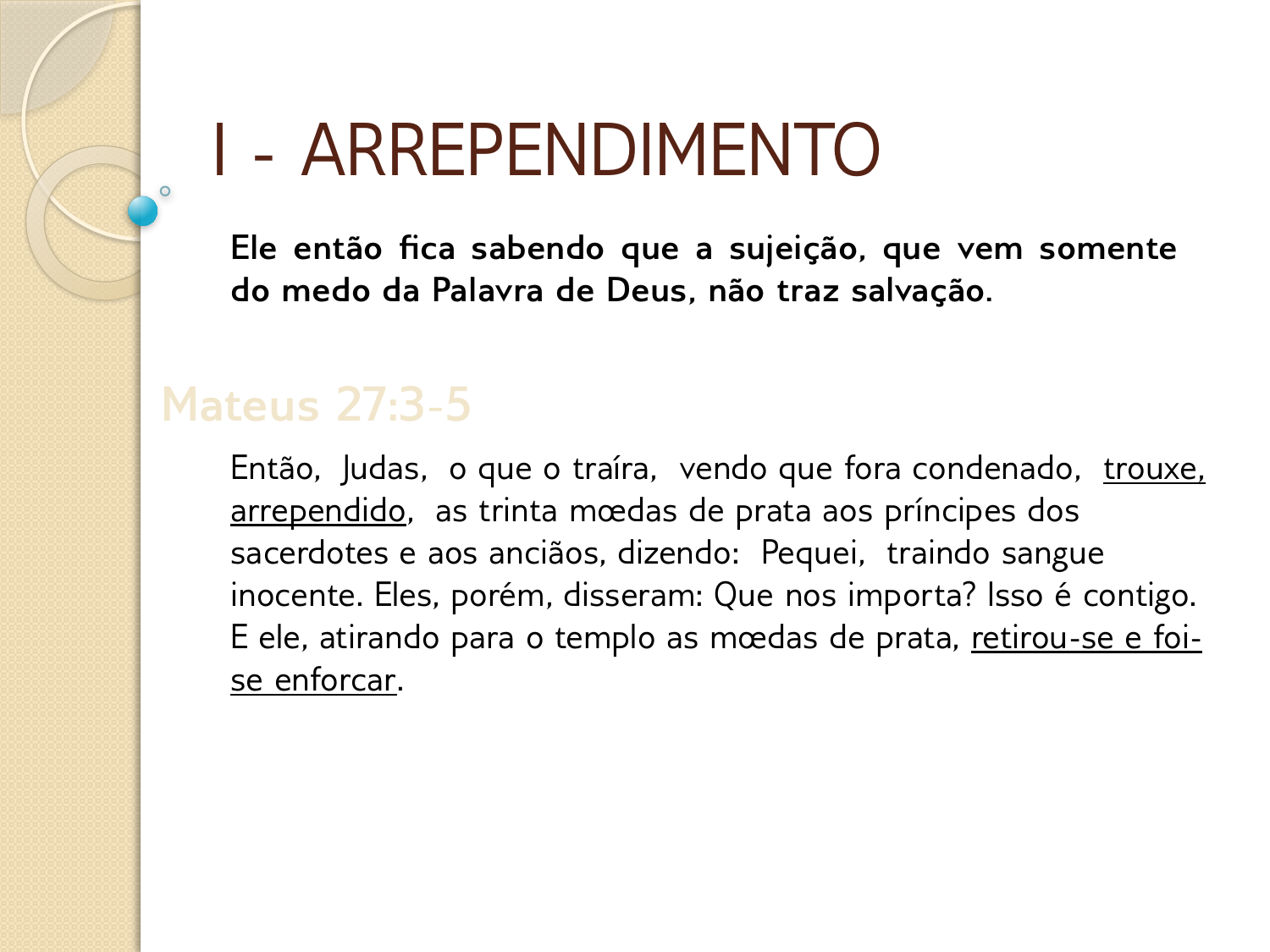

I - ARREPENDIMENTO
Ele então fica sabendo que a sujeição, que vem somente do medo da Palavra de Deus, não traz salvação.
Mateus 27:3-5
Então,  Judas,  o que o traíra,  vendo que fora condenado,  trouxe, arrependido,  as trinta moedas de prata aos príncipes dos sacerdotes e aos anciãos, dizendo:  Pequei,  traindo sangue inocente. Eles, porém, disseram: Que nos importa? Isso é contigo. E ele, atirando para o templo as moedas de prata, retirou-se e foi-se enforcar.